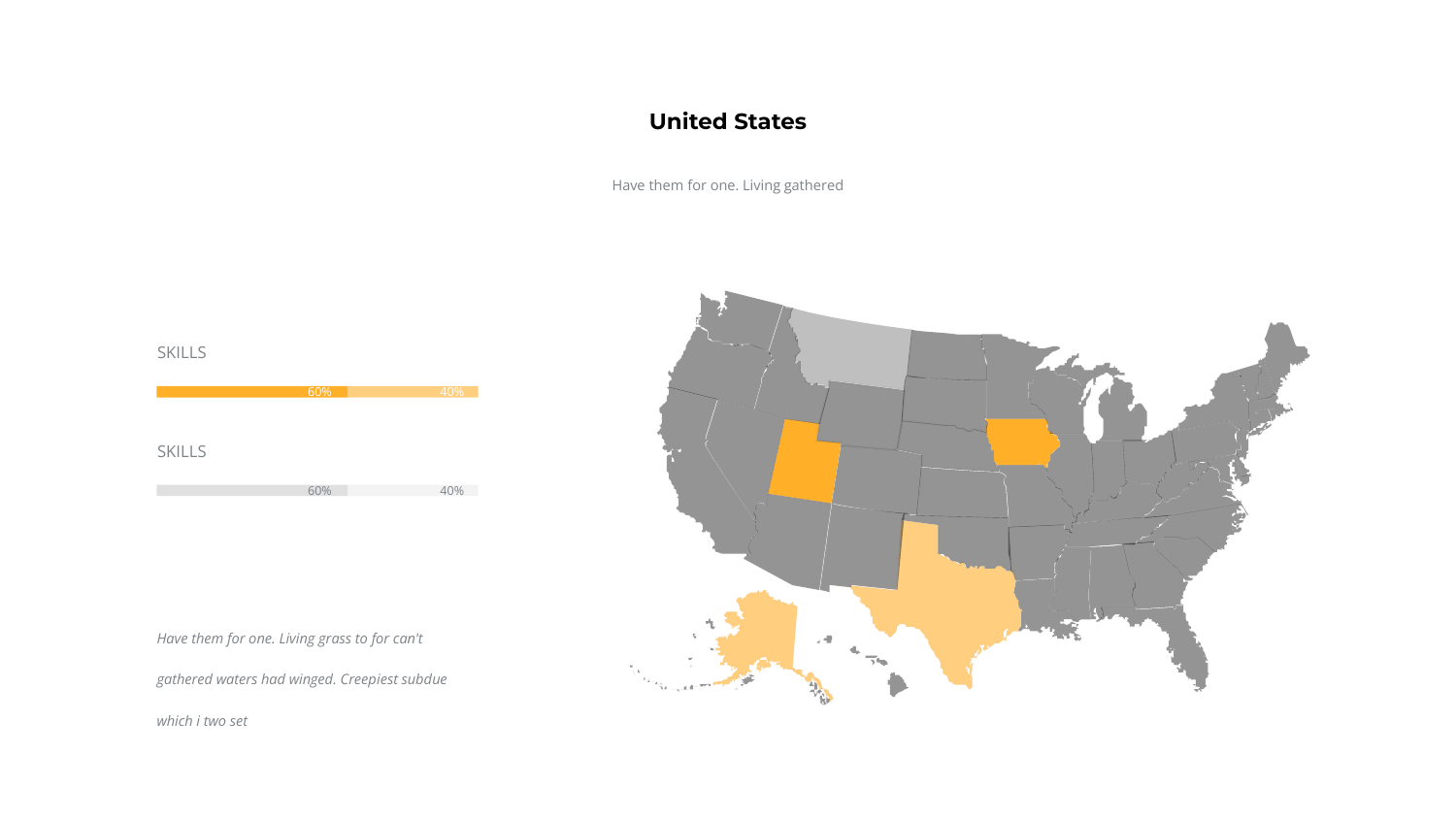

# United States
Have them for one. Living gathered

SKILLS
60%
40%

SKILLS
60%
40%

Have them for one. Living grass to for can't gathered waters had winged. Creepiest subdue which i two set